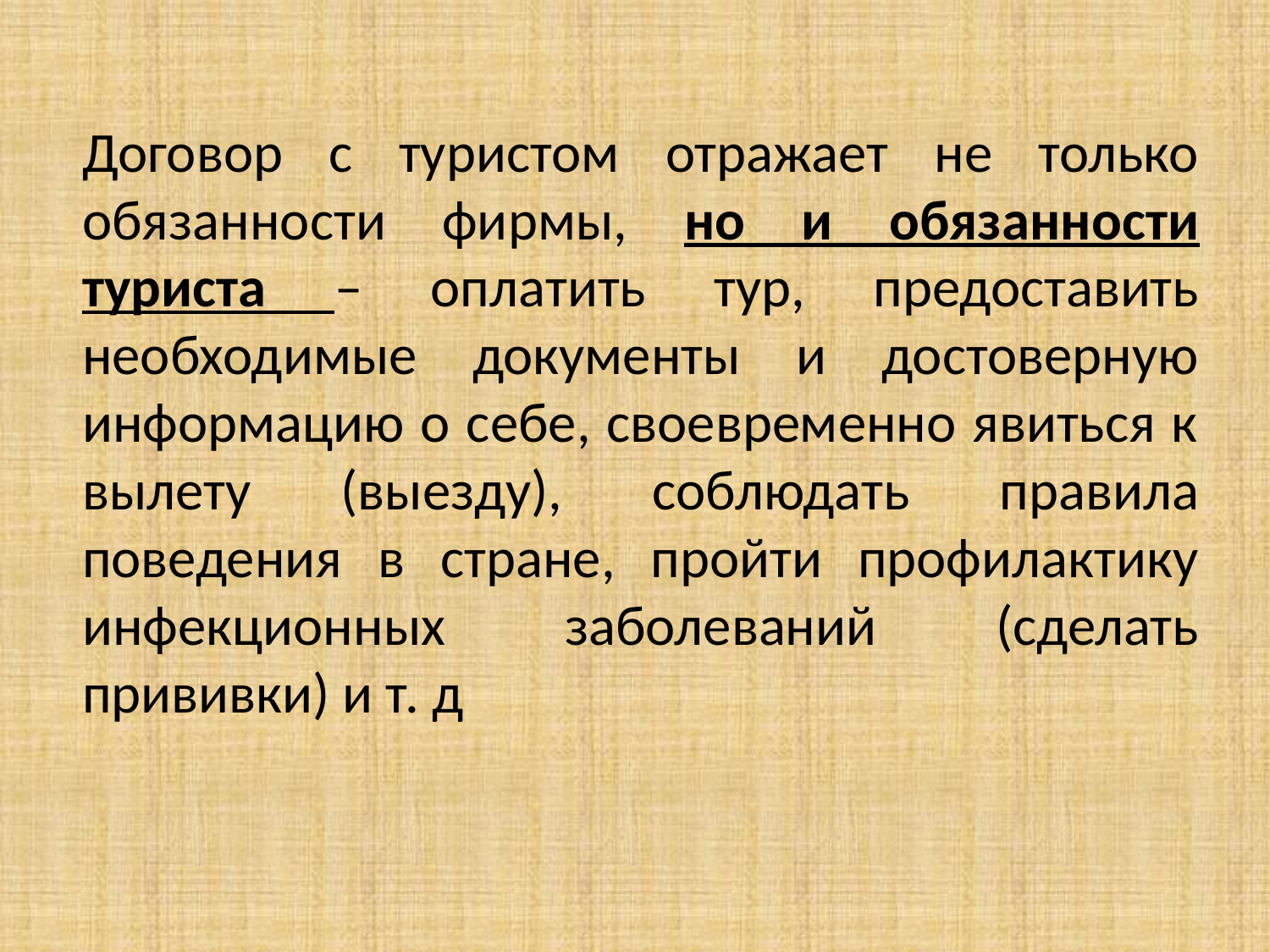

Договор с туристом отражает не только обязанности фирмы, но и обязанности туриста – оплатить тур, предоставить необходимые документы и достоверную информацию о себе, своевременно явиться к вылету (выезду), соблюдать правила поведения в стране, пройти профилактику инфекционных заболеваний (сделать прививки) и т. д